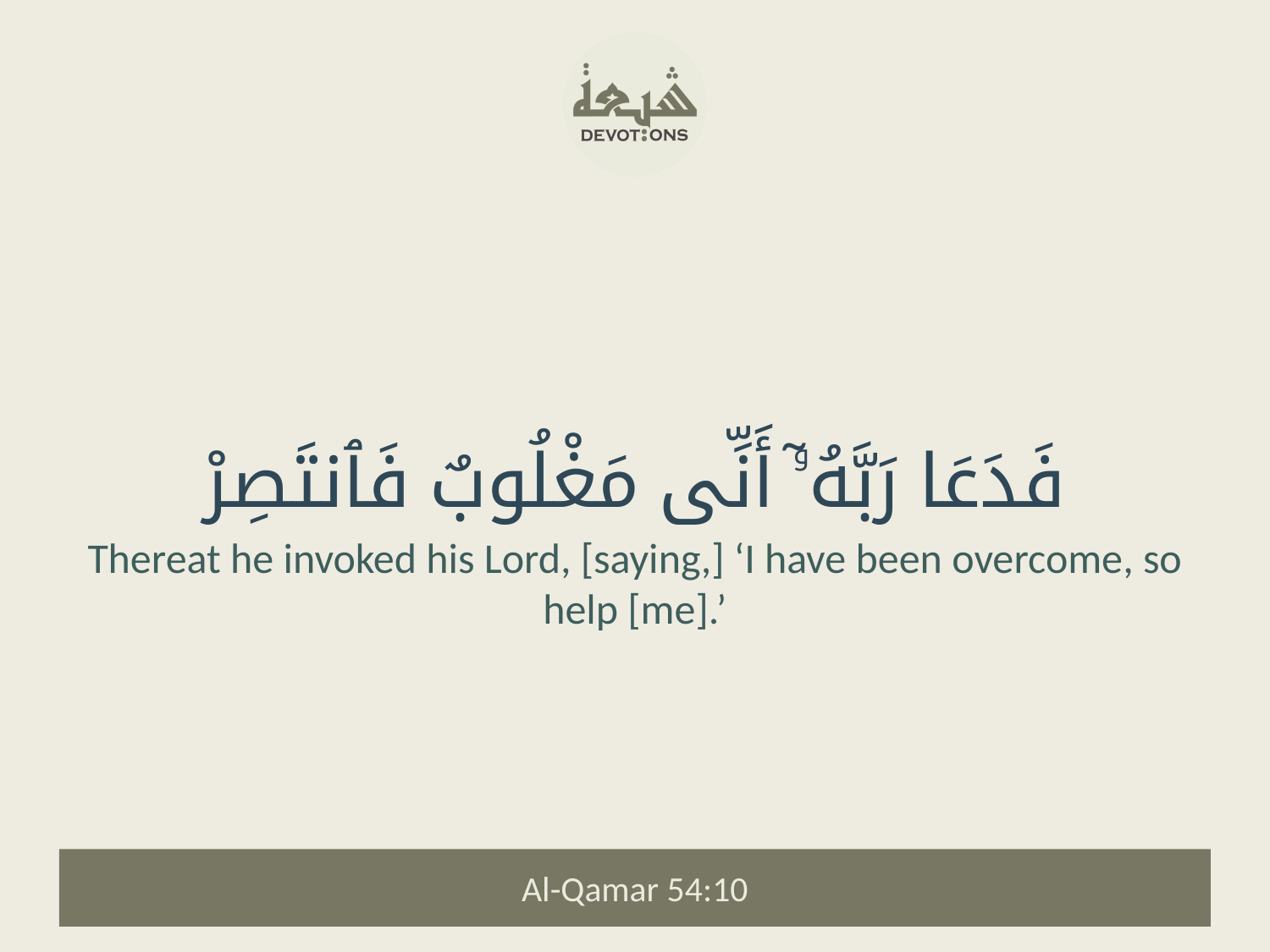

فَدَعَا رَبَّهُۥٓ أَنِّى مَغْلُوبٌ فَٱنتَصِرْ
Thereat he invoked his Lord, [saying,] ‘I have been overcome, so help [me].’
Al-Qamar 54:10